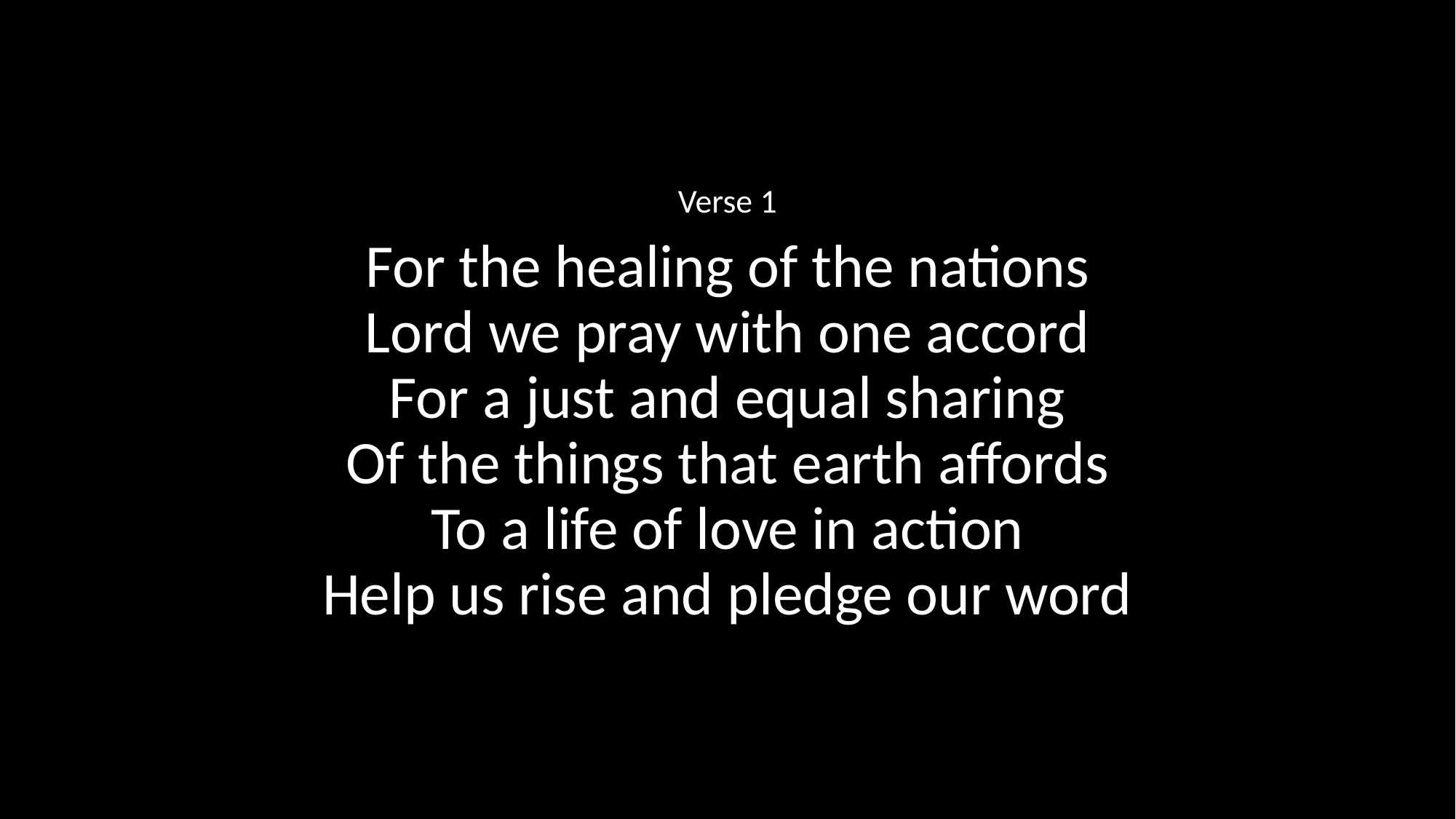

Verse 1
For the healing of the nations
Lord we pray with one accord
For a just and equal sharing
Of the things that earth affords
To a life of love in action
Help us rise and pledge our word